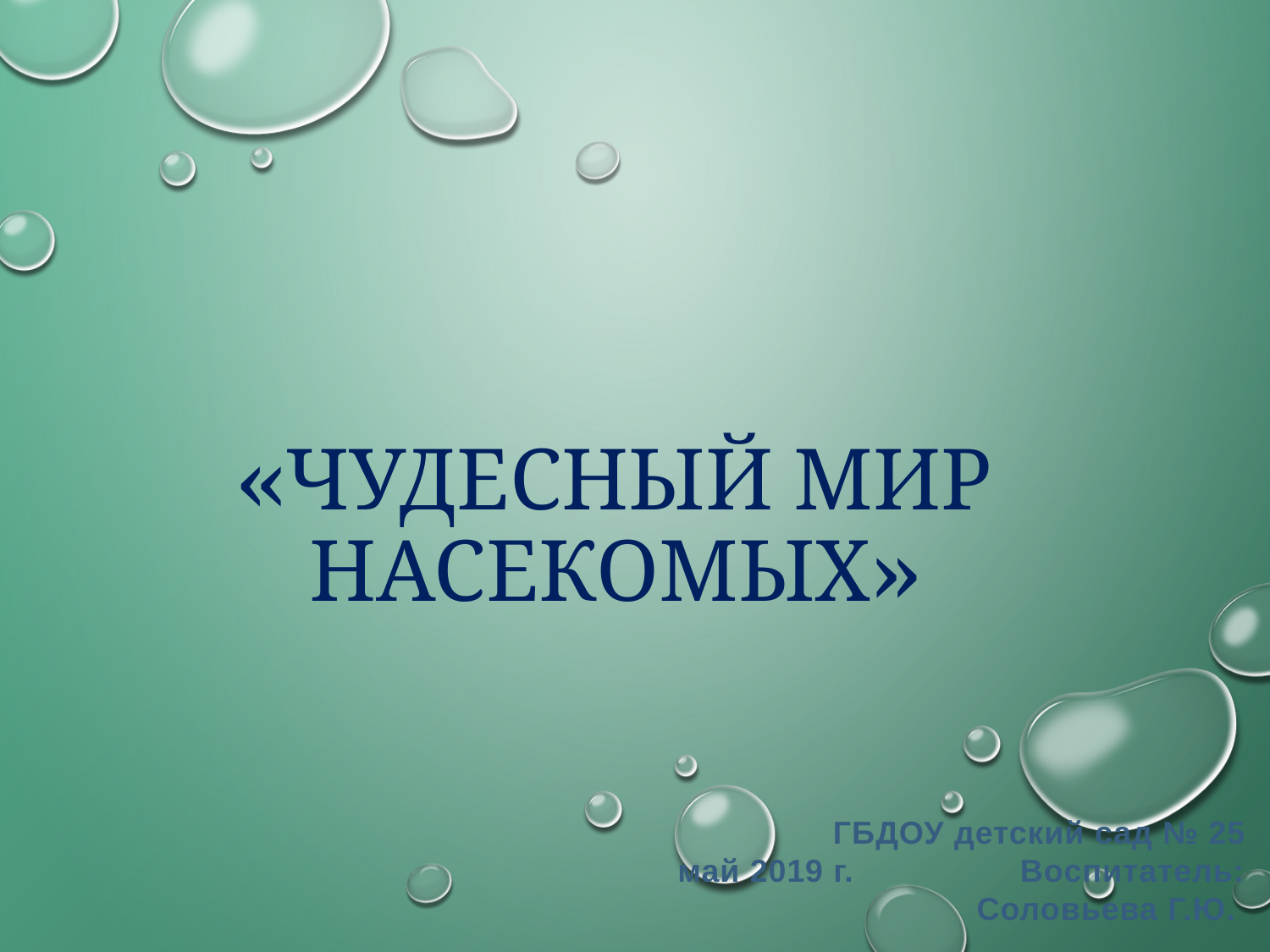

# «Чудесный мир насекомых»
ГБДОУ детский сад № 25
май 2019 г.                 Воспитатель:
Соловьева Г.Ю.